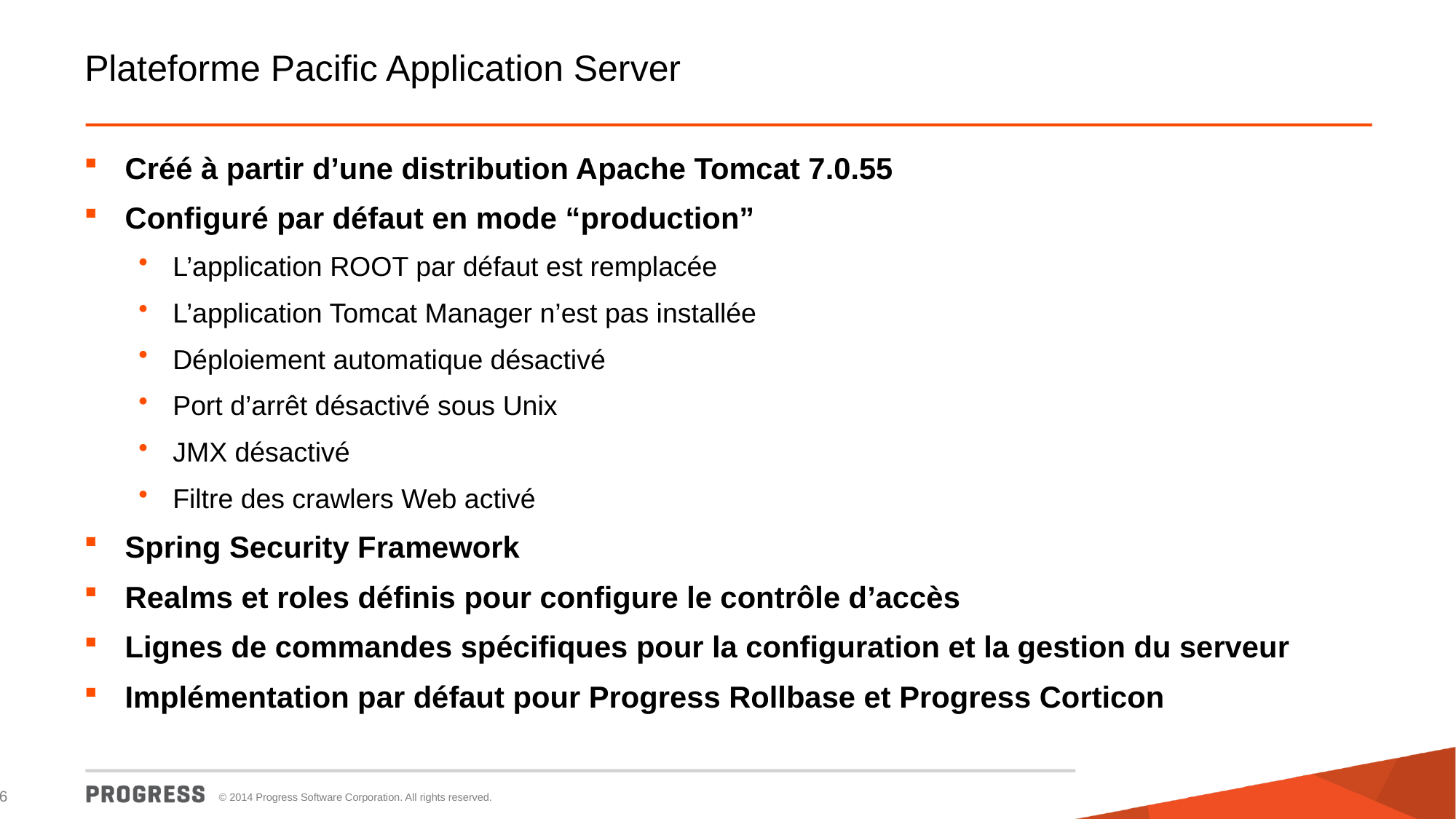

# Plateforme Pacific Application Server
Créé à partir d’une distribution Apache Tomcat 7.0.55
Configuré par défaut en mode “production”
L’application ROOT par défaut est remplacée
L’application Tomcat Manager n’est pas installée
Déploiement automatique désactivé
Port d’arrêt désactivé sous Unix
JMX désactivé
Filtre des crawlers Web activé
Spring Security Framework
Realms et roles définis pour configure le contrôle d’accès
Lignes de commandes spécifiques pour la configuration et la gestion du serveur
Implémentation par défaut pour Progress Rollbase et Progress Corticon